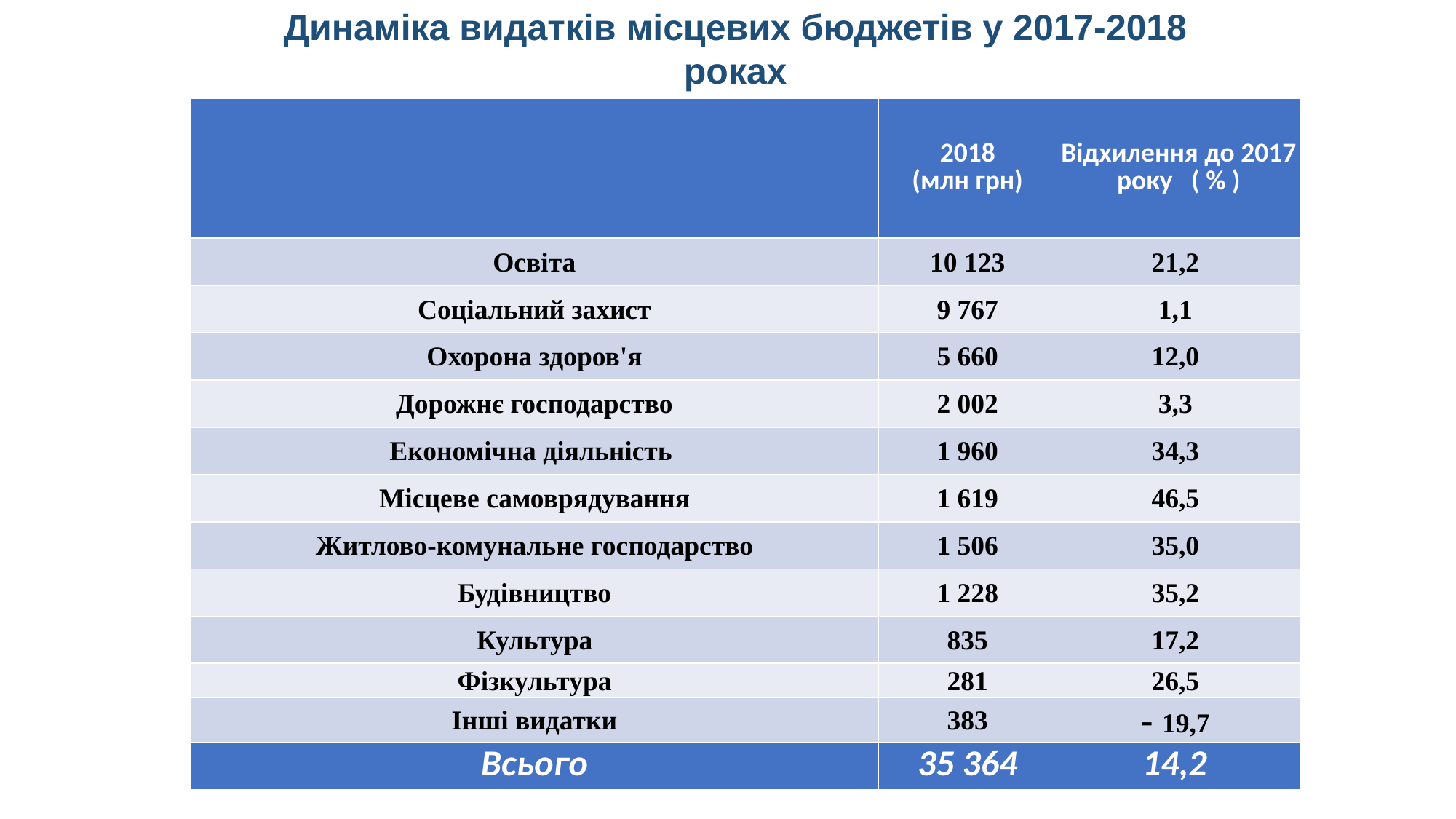

Динаміка видатків місцевих бюджетів у 2017-2018 роках
за функціональною ознакою
|  | 2018 (млн грн) | Відхилення до 2017 року ( % ) |
| --- | --- | --- |
| Освіта | 10 123 | 21,2 |
| Соціальний захист | 9 767 | 1,1 |
| Охорона здоров'я | 5 660 | 12,0 |
| Дорожнє господарство | 2 002 | 3,3 |
| Економічна діяльність | 1 960 | 34,3 |
| Місцеве самоврядування | 1 619 | 46,5 |
| Житлово-комунальне господарство | 1 506 | 35,0 |
| Будівництво | 1 228 | 35,2 |
| Культура | 835 | 17,2 |
| Фізкультура | 281 | 26,5 |
| Інші видатки | 383 | - 19,7 |
| Всього | 35 364 | 14,2 |